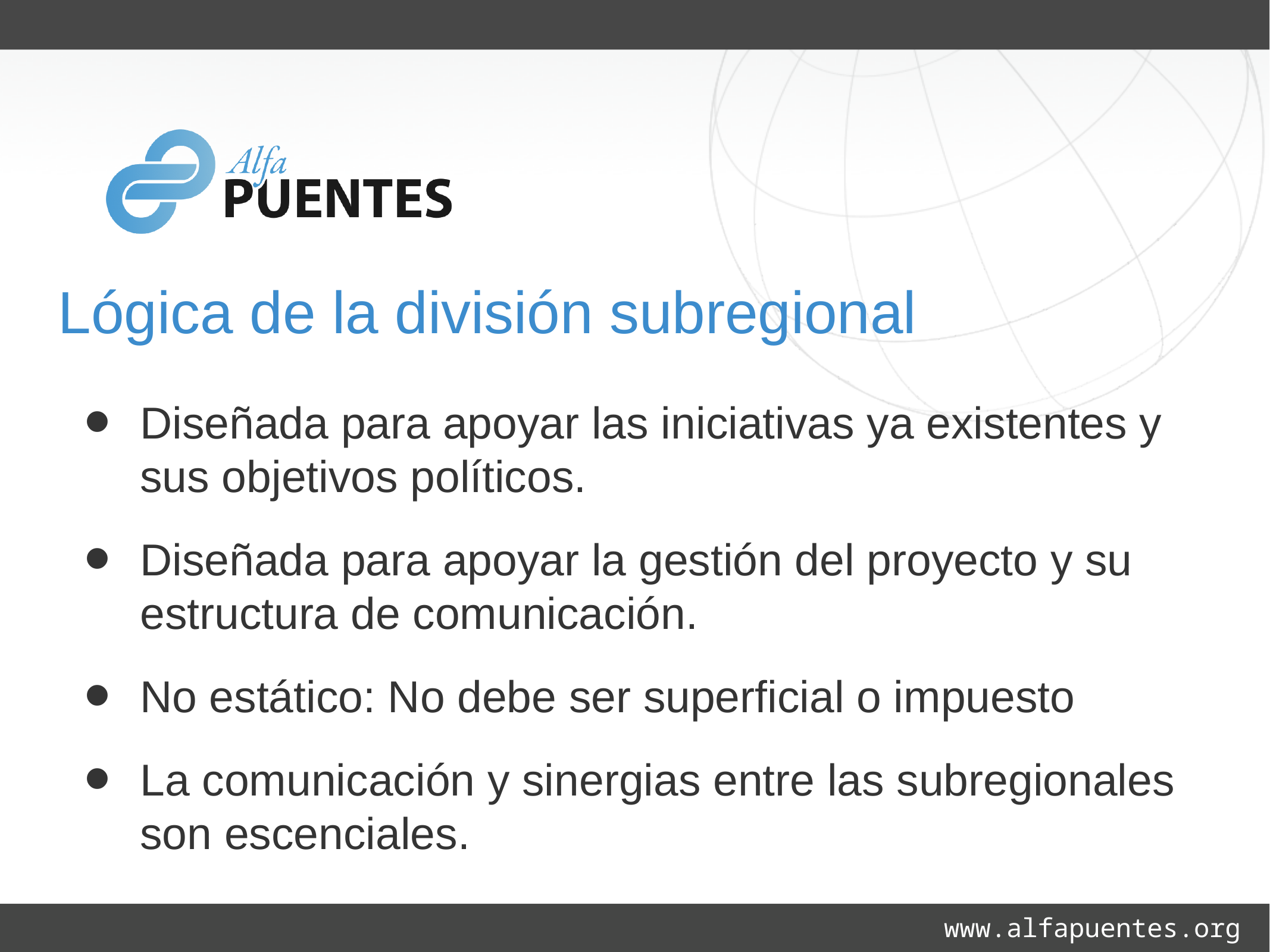

# Lógica de la división subregional
Diseñada para apoyar las iniciativas ya existentes y sus objetivos políticos.
Diseñada para apoyar la gestión del proyecto y su estructura de comunicación.
No estático: No debe ser superficial o impuesto
La comunicación y sinergias entre las subregionales son escenciales.